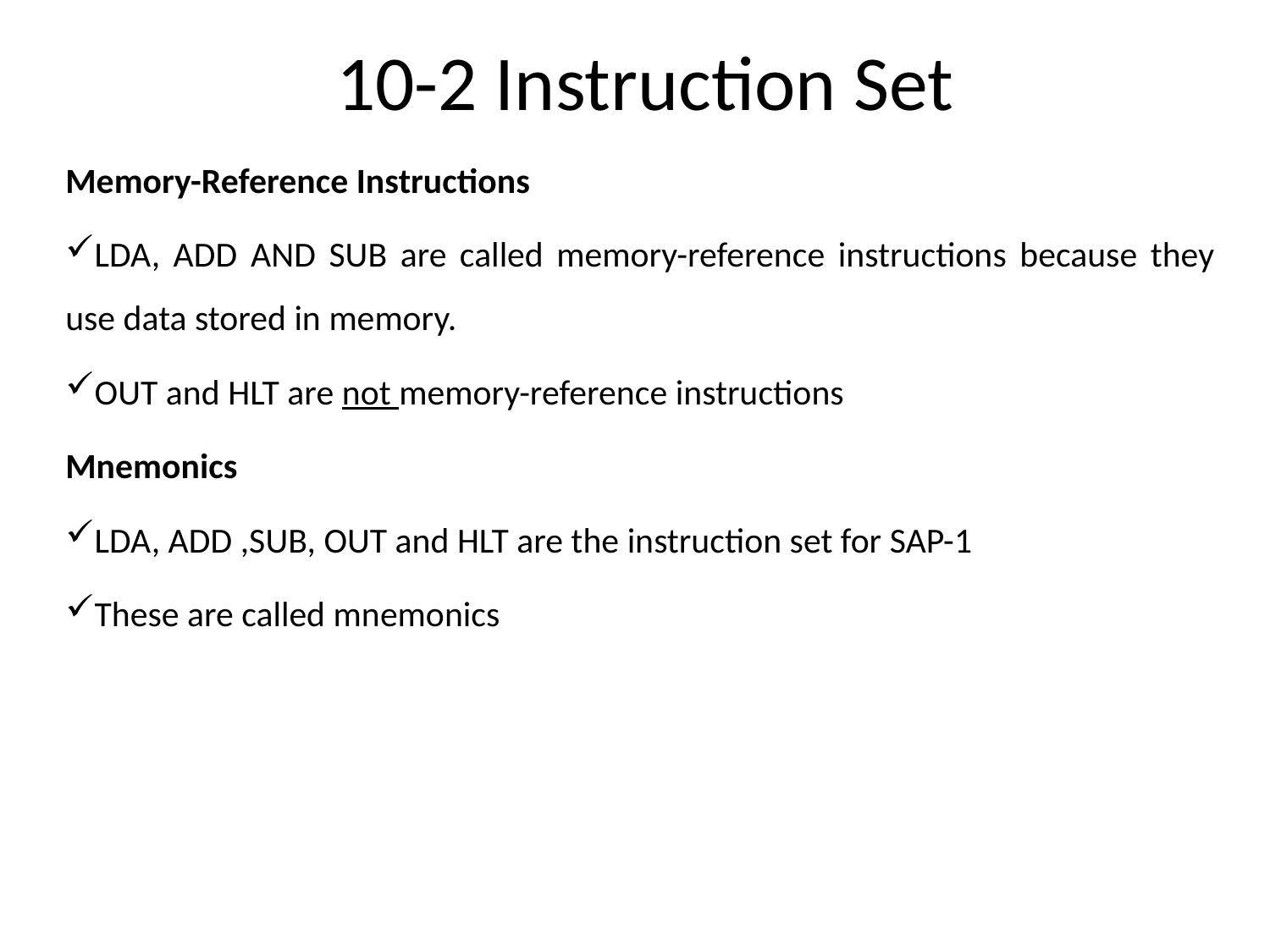

# 10-2 Instruction Set
Memory-Reference Instructions
LDA, ADD AND SUB are called memory-reference instructions because they use data stored in memory.
OUT and HLT are not memory-reference instructions
Mnemonics
LDA, ADD ,SUB, OUT and HLT are the instruction set for SAP-1
These are called mnemonics